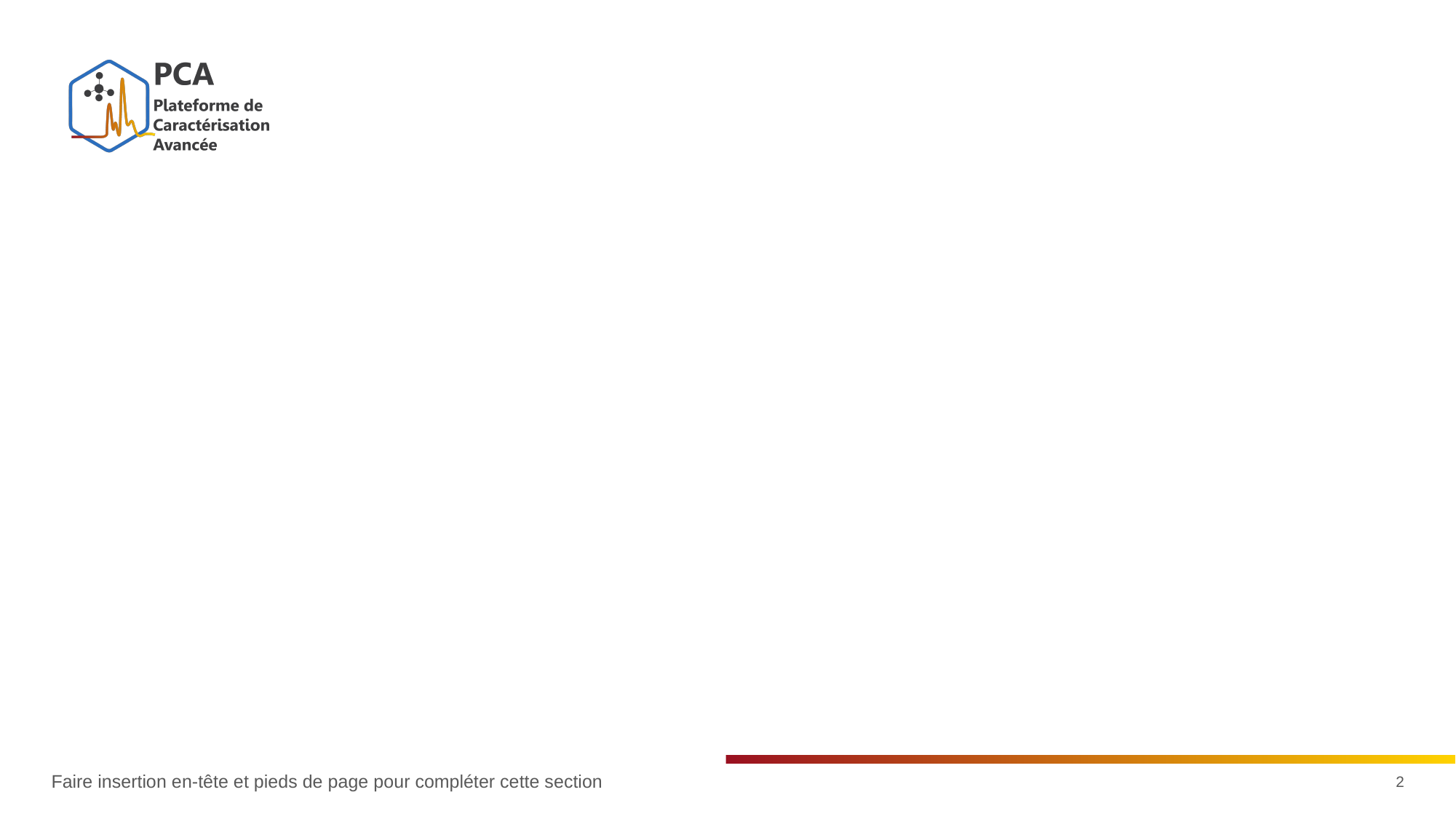

#

Faire insertion en-tête et pieds de page pour compléter cette section
2